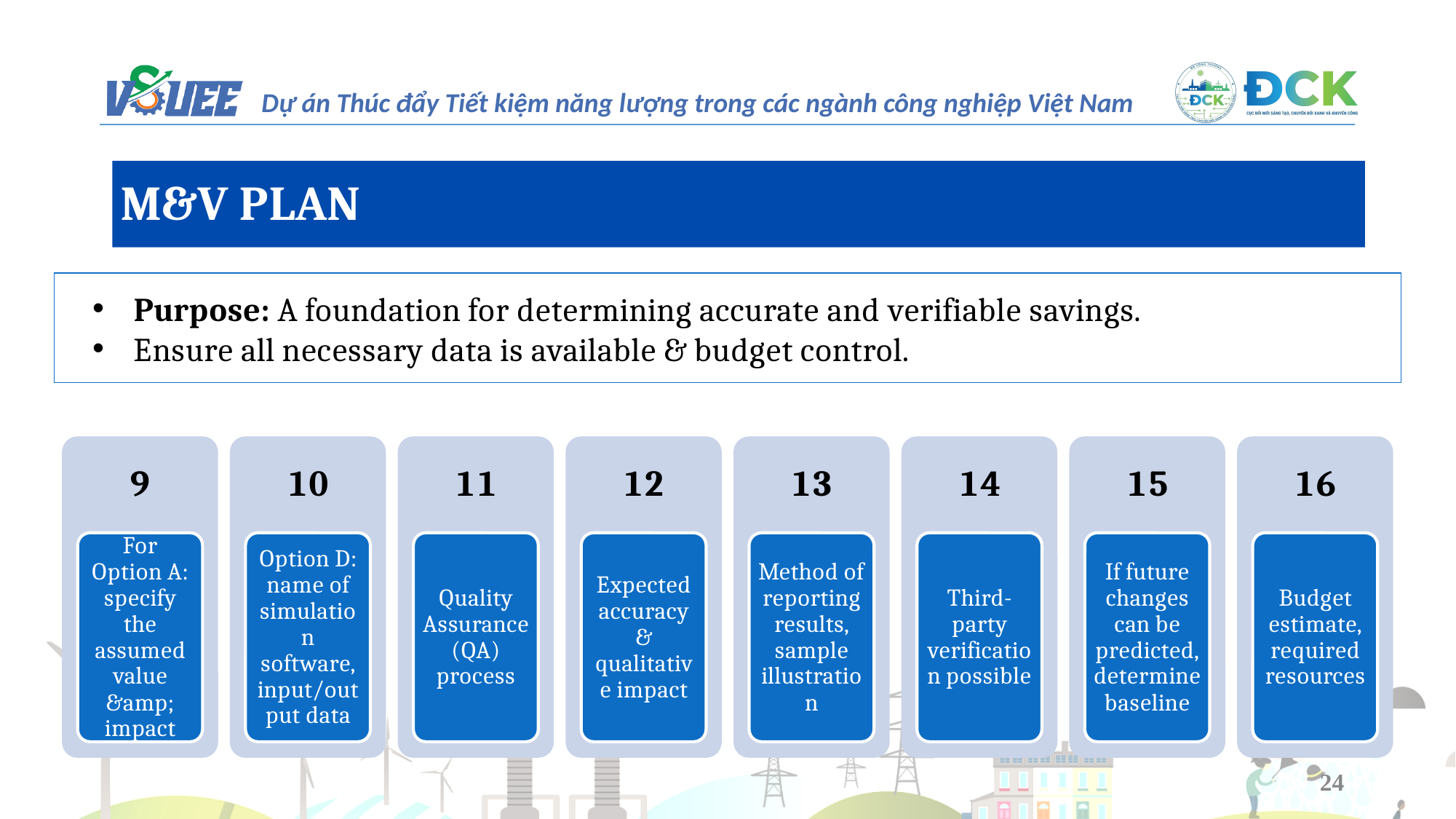

M&V PLAN
Purpose: A foundation for determining accurate and verifiable savings.
Ensure all necessary data is available & budget control.

9
10
11
12
13
14
15
16

For Option A: specify the assumed value &amp; impact
Option D: name of simulation software, input/output data
Quality Assurance (QA) process
Expected accuracy & qualitative impact
Method of reporting results, sample illustration
Third-party verification possible
If future changes can be predicted, determine baseline
Budget estimate, required resources
24